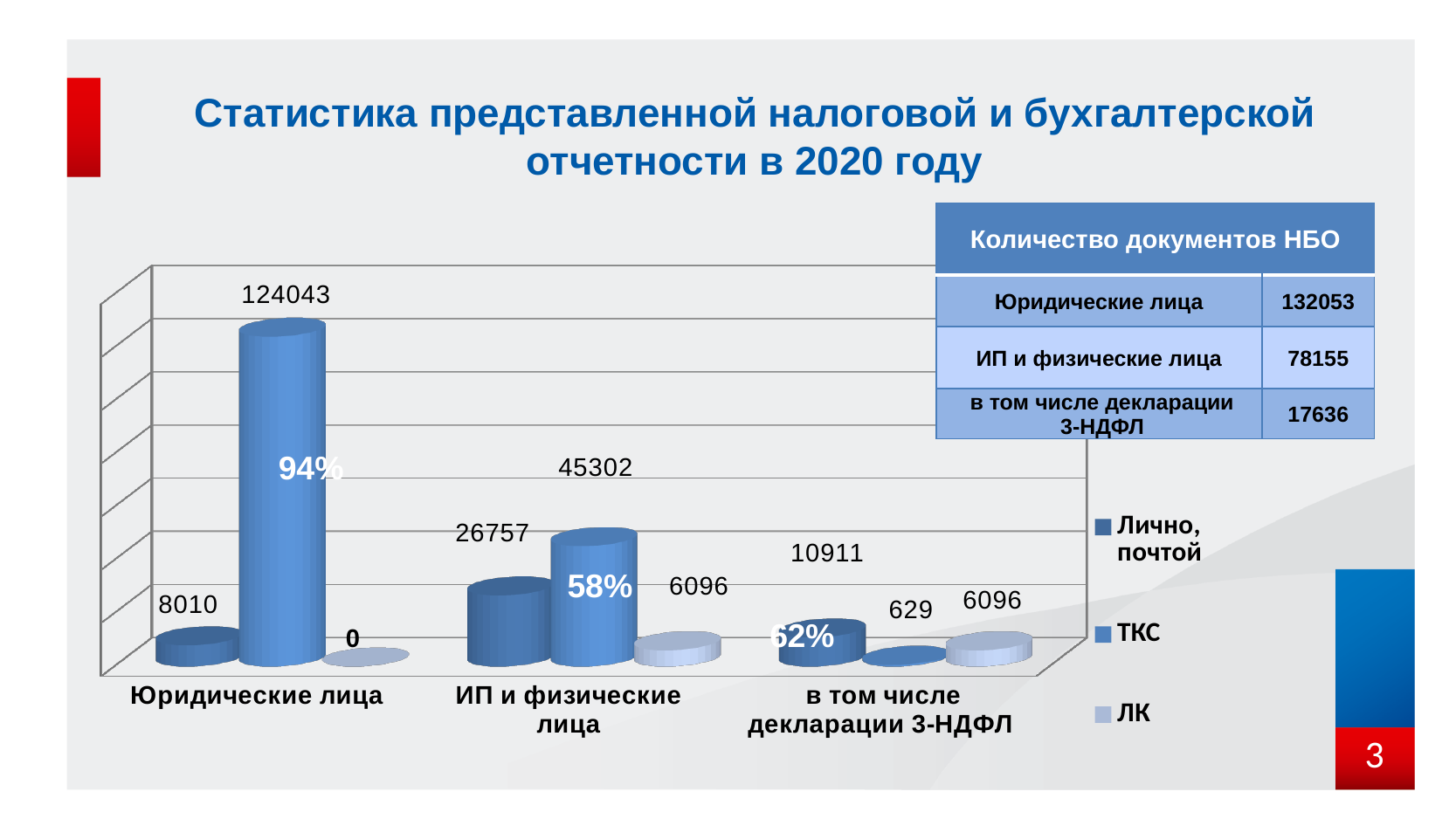

# Статистика представленной налоговой и бухгалтерской отчетности в 2020 году
| Количество документов НБО |  |
| --- | --- |
| Юридические лица | 132053 |
| ИП и физические лица | 78155 |
| в том числе декларации 3-НДФЛ | 17636 |

[unsupported chart]

94%
58%
3